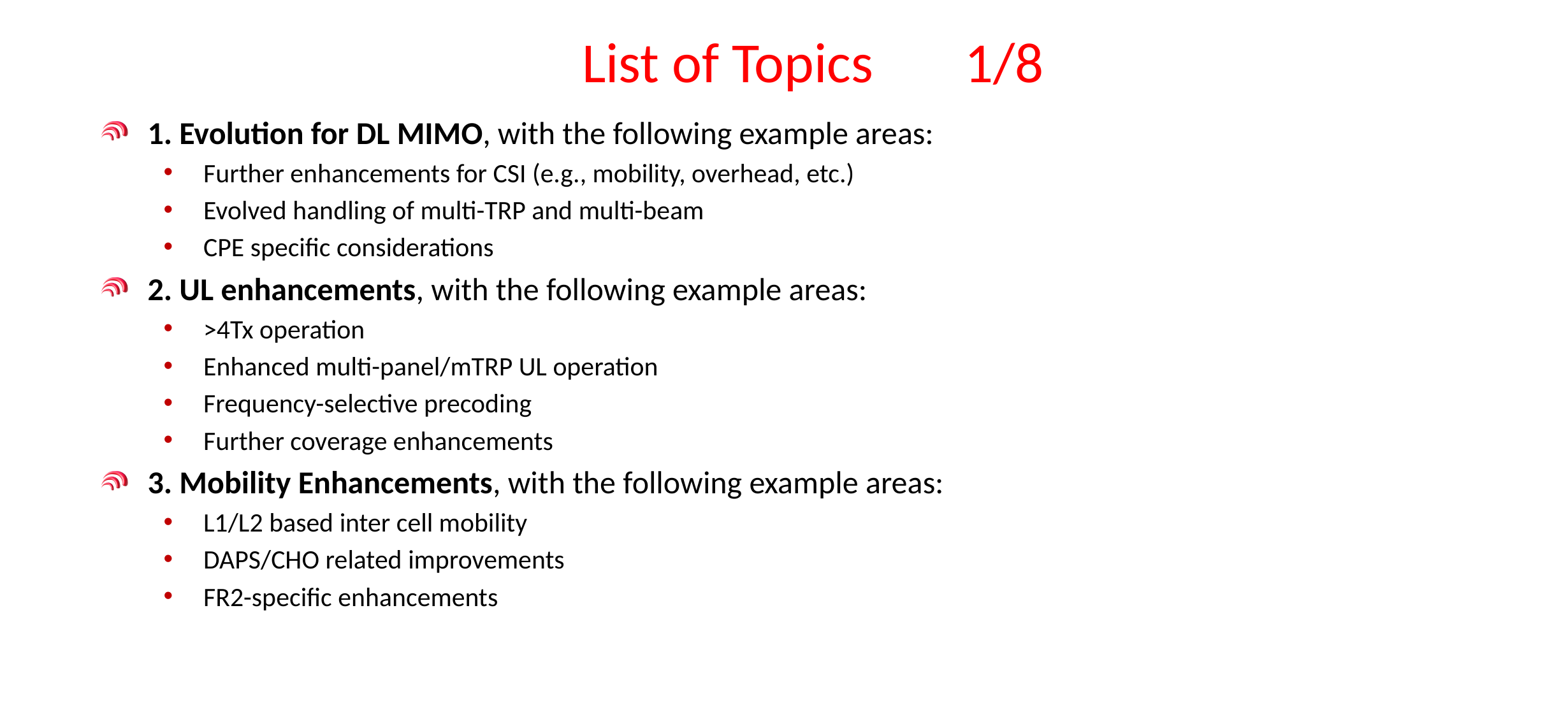

# List of Topics	1/8
1. Evolution for DL MIMO, with the following example areas:
Further enhancements for CSI (e.g., mobility, overhead, etc.)
Evolved handling of multi-TRP and multi-beam
CPE specific considerations
2. UL enhancements, with the following example areas:
>4Tx operation
Enhanced multi-panel/mTRP UL operation
Frequency-selective precoding
Further coverage enhancements
3. Mobility Enhancements, with the following example areas:
L1/L2 based inter cell mobility
DAPS/CHO related improvements
FR2-specific enhancements